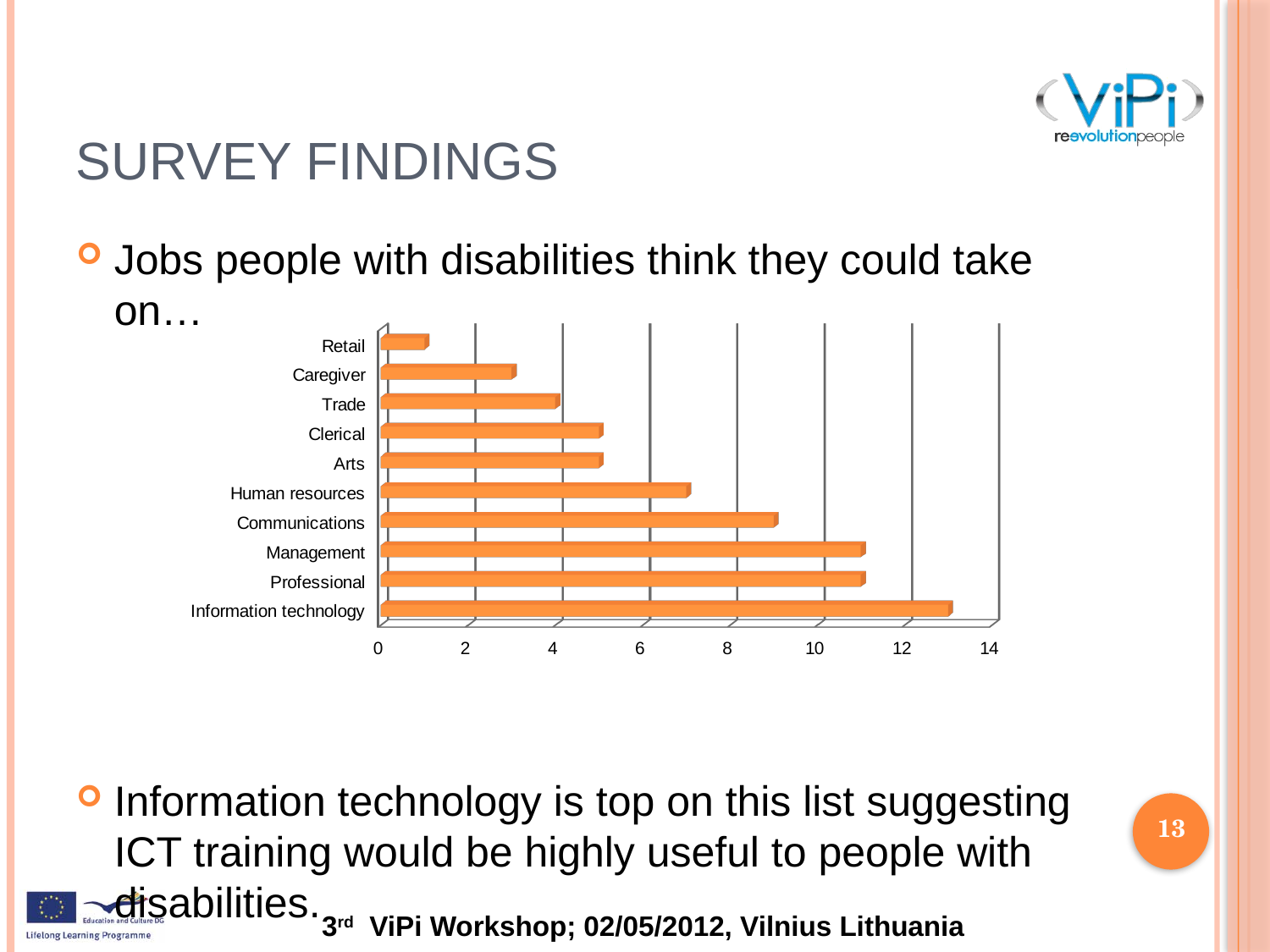

# Survey Findings
Jobs people with disabilities think they could take on…

Information technology is top on this list suggesting ICT training would be highly useful to people with disabilities.

[unsupported chart]

13